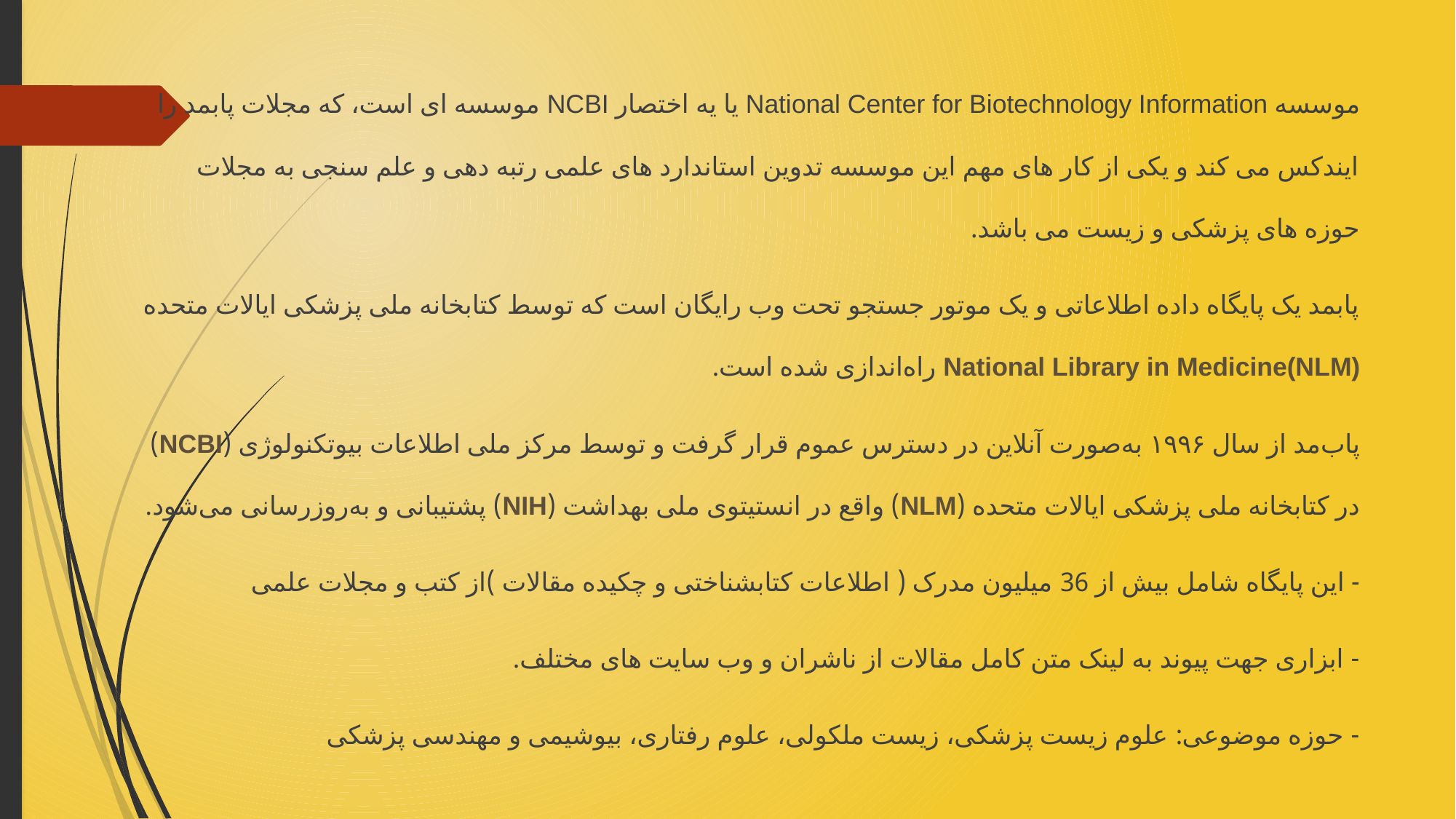

موسسه National Center for Biotechnology Information یا یه اختصار NCBI موسسه ای است، که مجلات پابمد را ایندکس می کند و یکی از کار های مهم این موسسه تدوین استاندارد های علمی رتبه دهی و علم سنجی به مجلات حوزه های پزشکی و زیست می باشد.
پابمد یک پایگاه داده اطلاعاتی و یک موتور جستجو تحت وب رایگان است که توسط کتابخانه ملی پزشکی ایالات متحده National Library in Medicine(NLM) راه‌اندازی شده است.
پاب‌مد از سال ۱۹۹۶ به‌صورت آنلاین در دسترس عموم قرار گرفت و توسط مرکز ملی اطلاعات بیوتکنولوژی (NCBI) در کتابخانه ملی پزشکی ایالات متحده (NLM) واقع در انستیتوی ملی بهداشت (NIH) پشتیبانی و به‌روز‌رسانی می‌شود.
- این پایگاه شامل بیش از 36 میلیون مدرک ( اطلاعات کتابشناختی و چکیده مقالات )از کتب و مجلات علمی
- ابزاری جهت پیوند به لینک متن کامل مقالات از ناشران و وب سایت های مختلف.
- حوزه موضوعی: علوم زیست پزشکی، زیست ملکولی، علوم رفتاری، بیوشیمی و مهندسی پزشکی